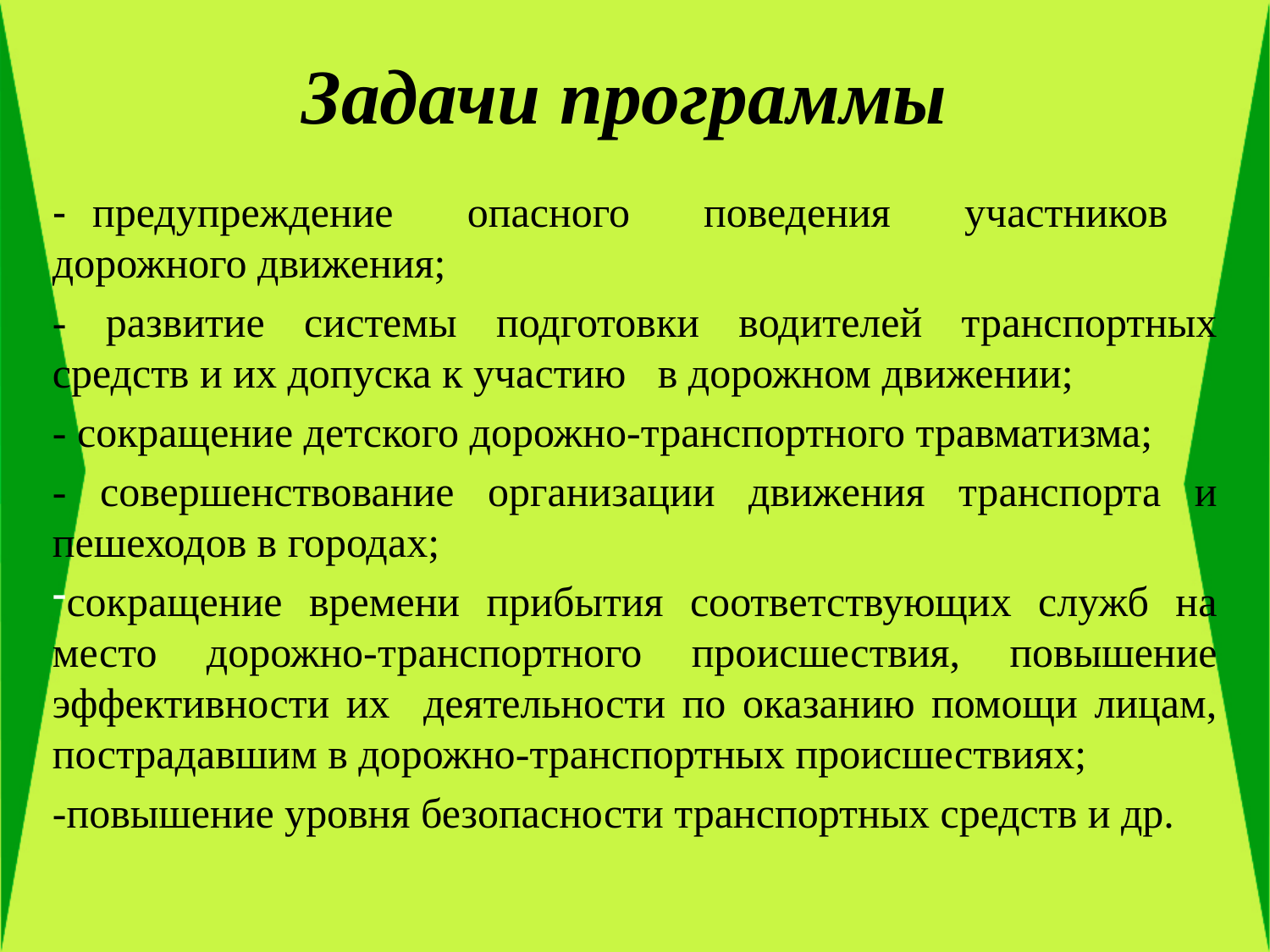

# Задачи программы
- предупреждение   опасного   поведения   участников   дорожного движения;
- развитие системы подготовки водителей транспортных средств и их допуска к участию   в дорожном движении;
- сокращение детского дорожно-транспортного травматизма;
- совершенствование организации движения транспорта и пешеходов в городах;
сокращение времени прибытия соответствующих служб на место дорожно-транспортного происшествия, повышение эффективности их  деятельности по оказанию помощи лицам, пострадавшим в дорожно-транспортных происшествиях;
-повышение уровня безопасности транспортных средств и др.